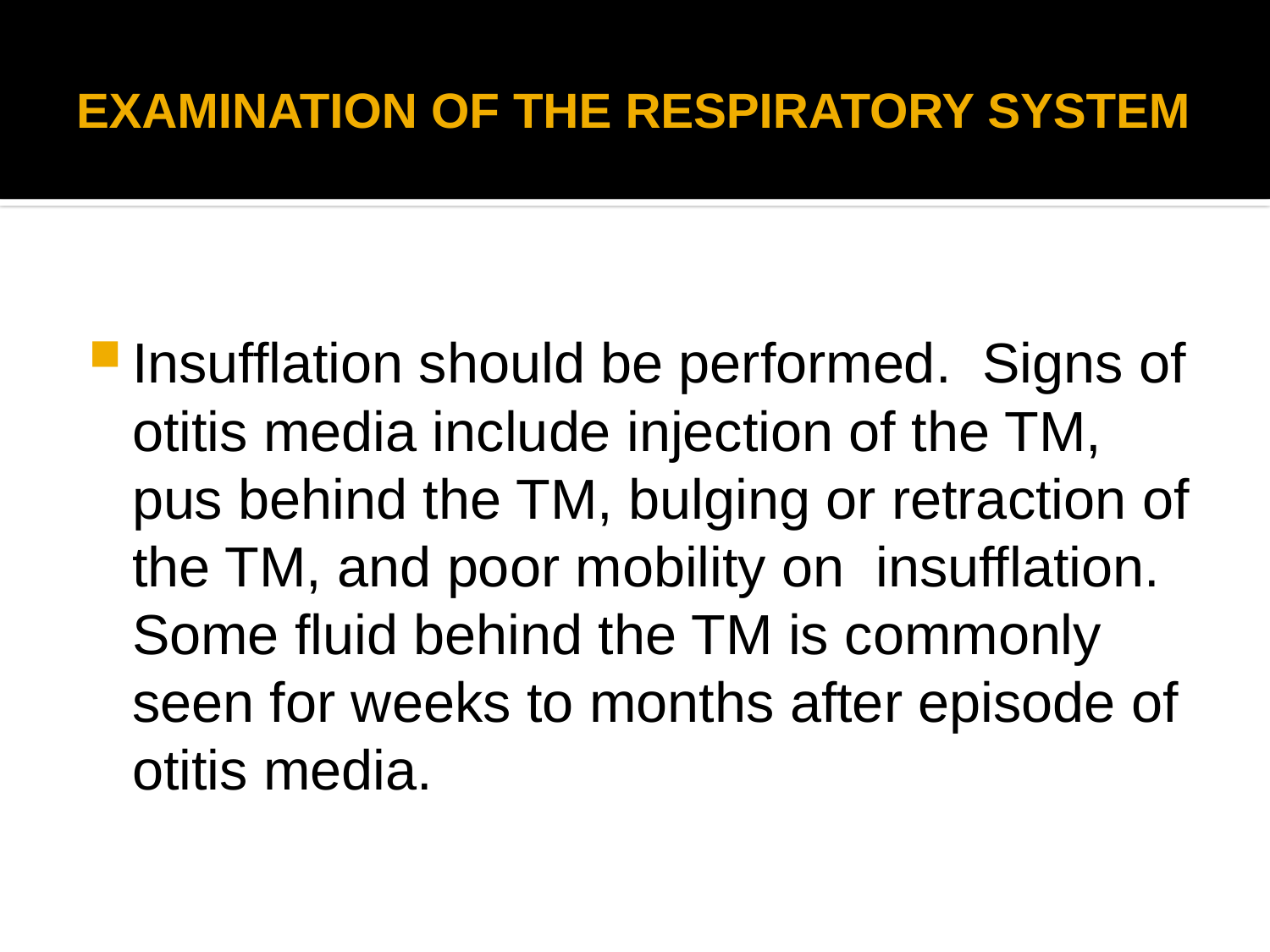

# EXAMINATION OF THE RESPIRATORY SYSTEM

Insufflation should be performed.  Signs of otitis media include injection of the TM, pus behind the TM, bulging or retraction of the TM, and poor mobility on  insufflation.  Some fluid behind the TM is commonly seen for weeks to months after episode of otitis media.